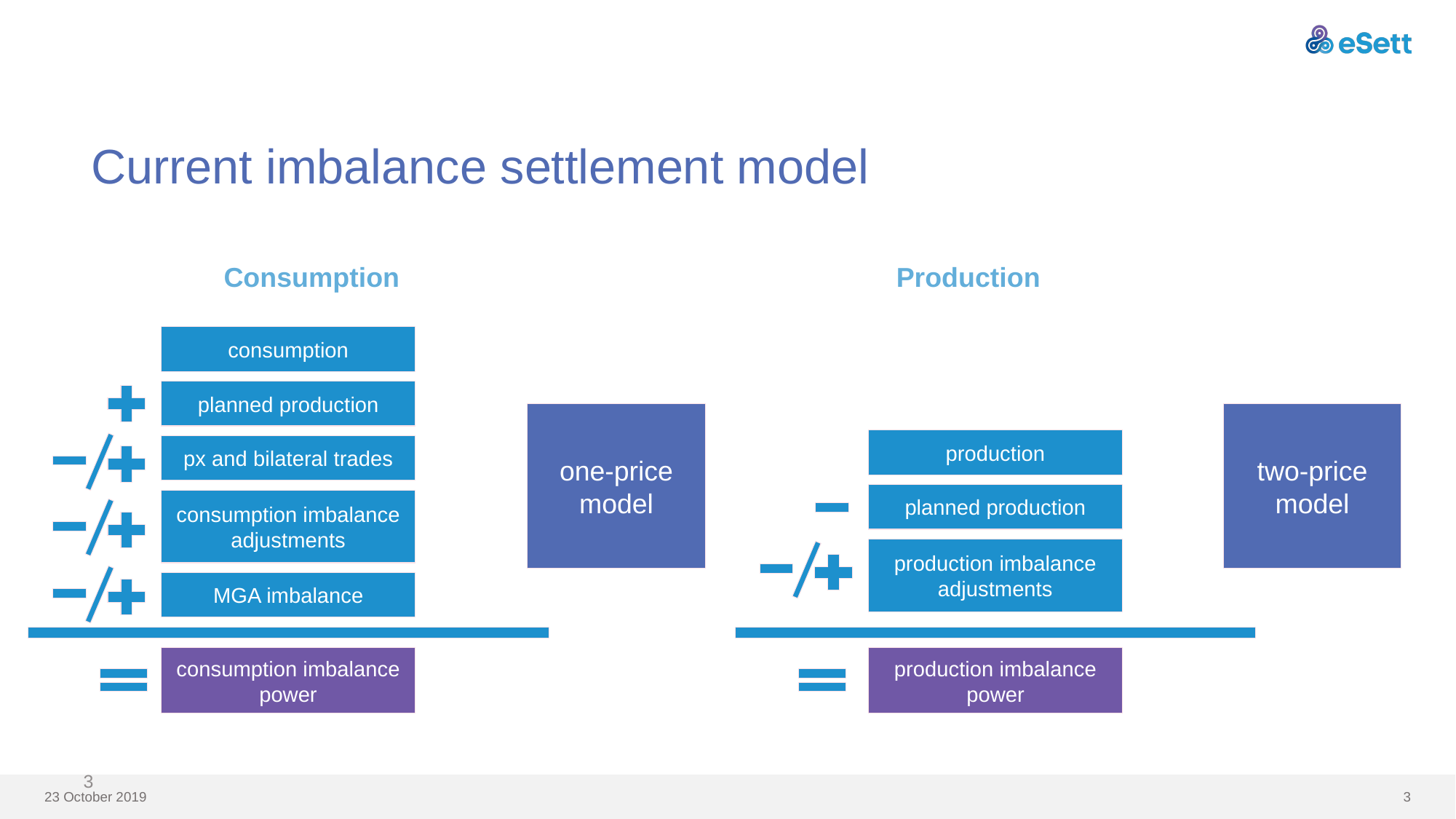

# Current imbalance settlement model
Consumption
Production
consumption

planned production
one-price model
two-price model
production
px and bilateral trades

planned production

consumption imbalance adjustments

production imbalance adjustments

MGA imbalance

consumption imbalance power
production imbalance power